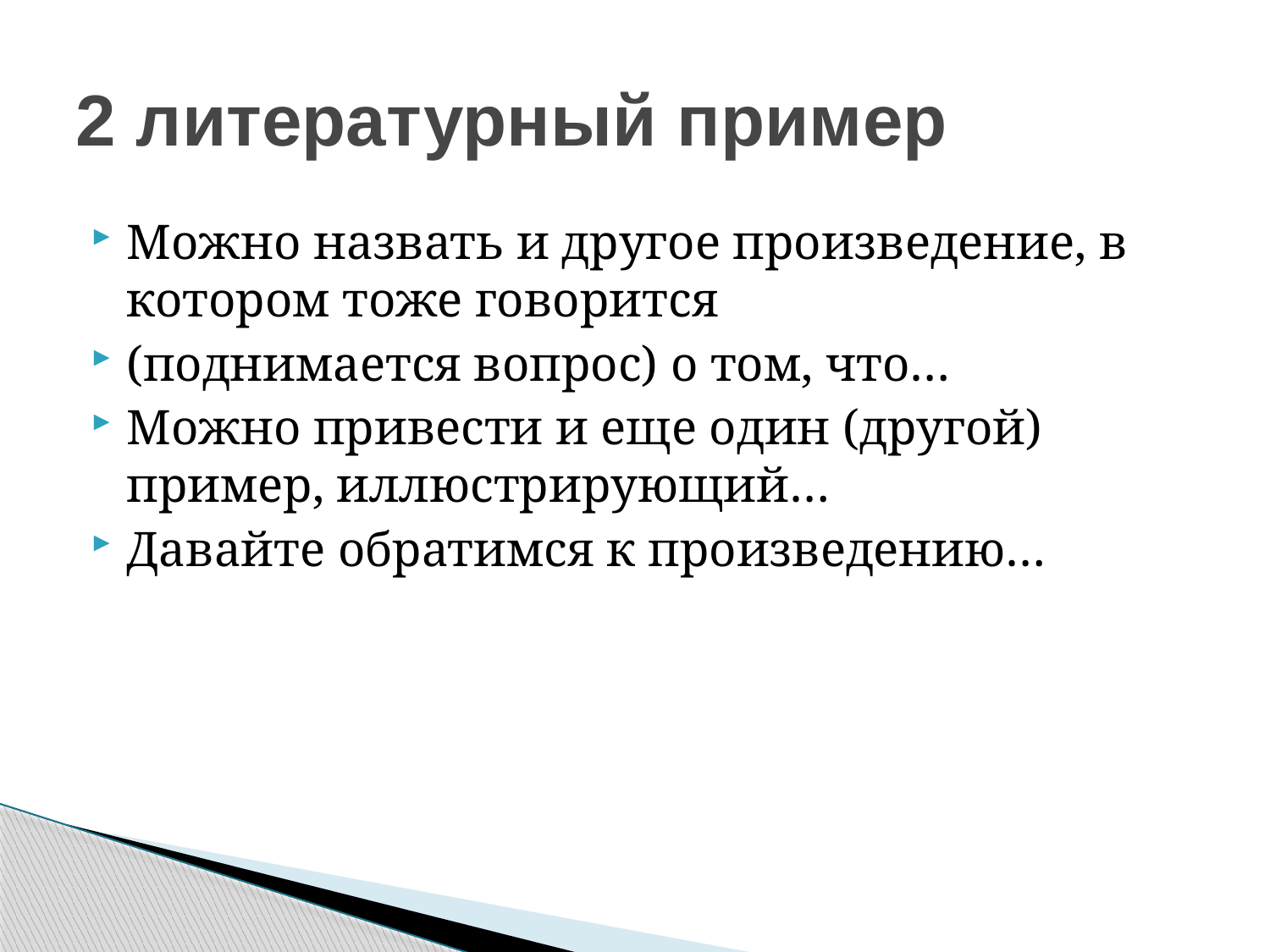

# 2 литературный пример
Можно назвать и другое произведение, в котором тоже говорится
(поднимается вопрос) о том, что…
Можно привести и еще один (другой) пример, иллюстрирующий…
Давайте обратимся к произведению…